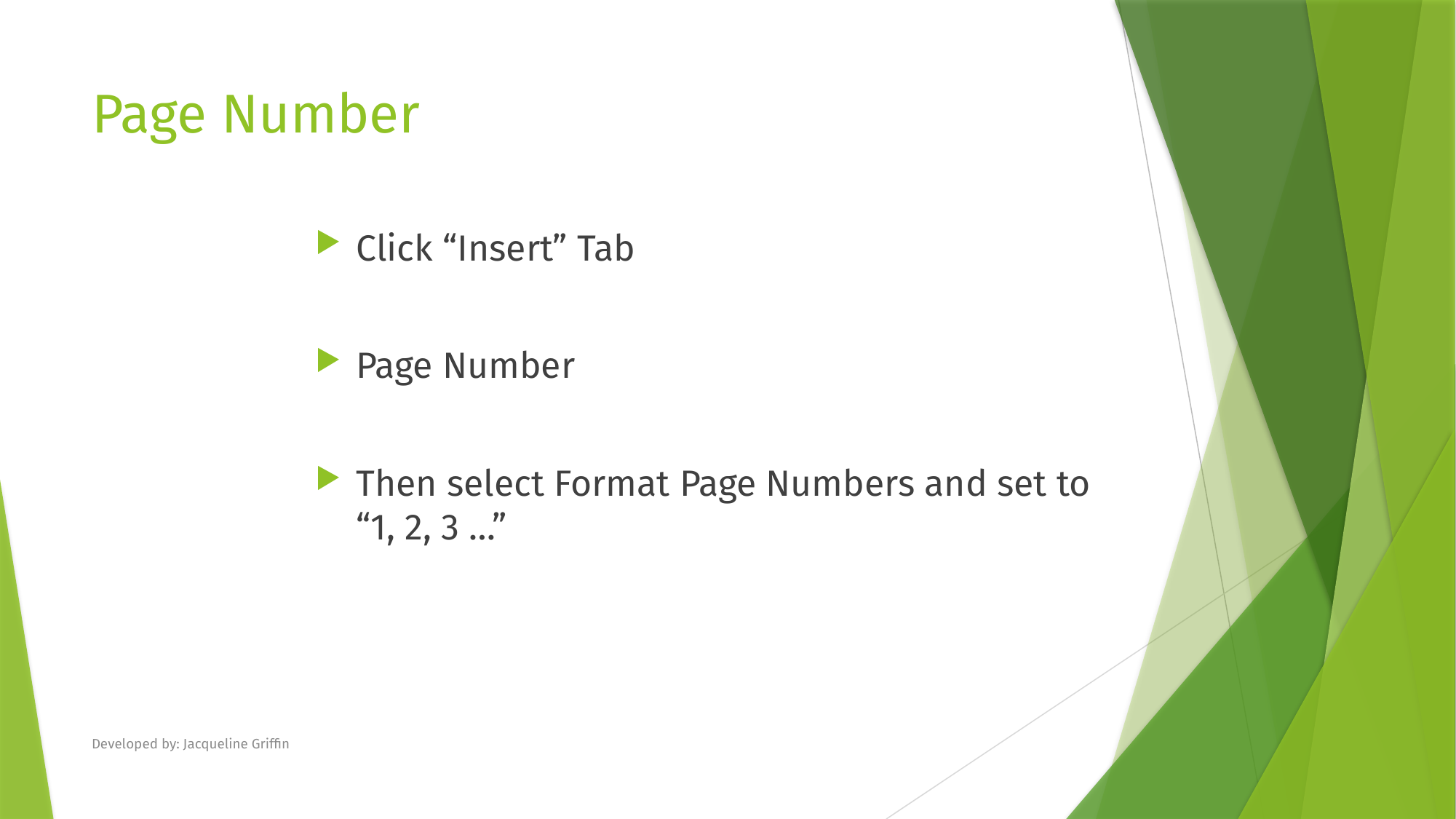

# Page Number
Click “Insert” Tab

Page Number

Then select Format Page Numbers and set to “1, 2, 3 …”

Developed by: Jacqueline Griffin